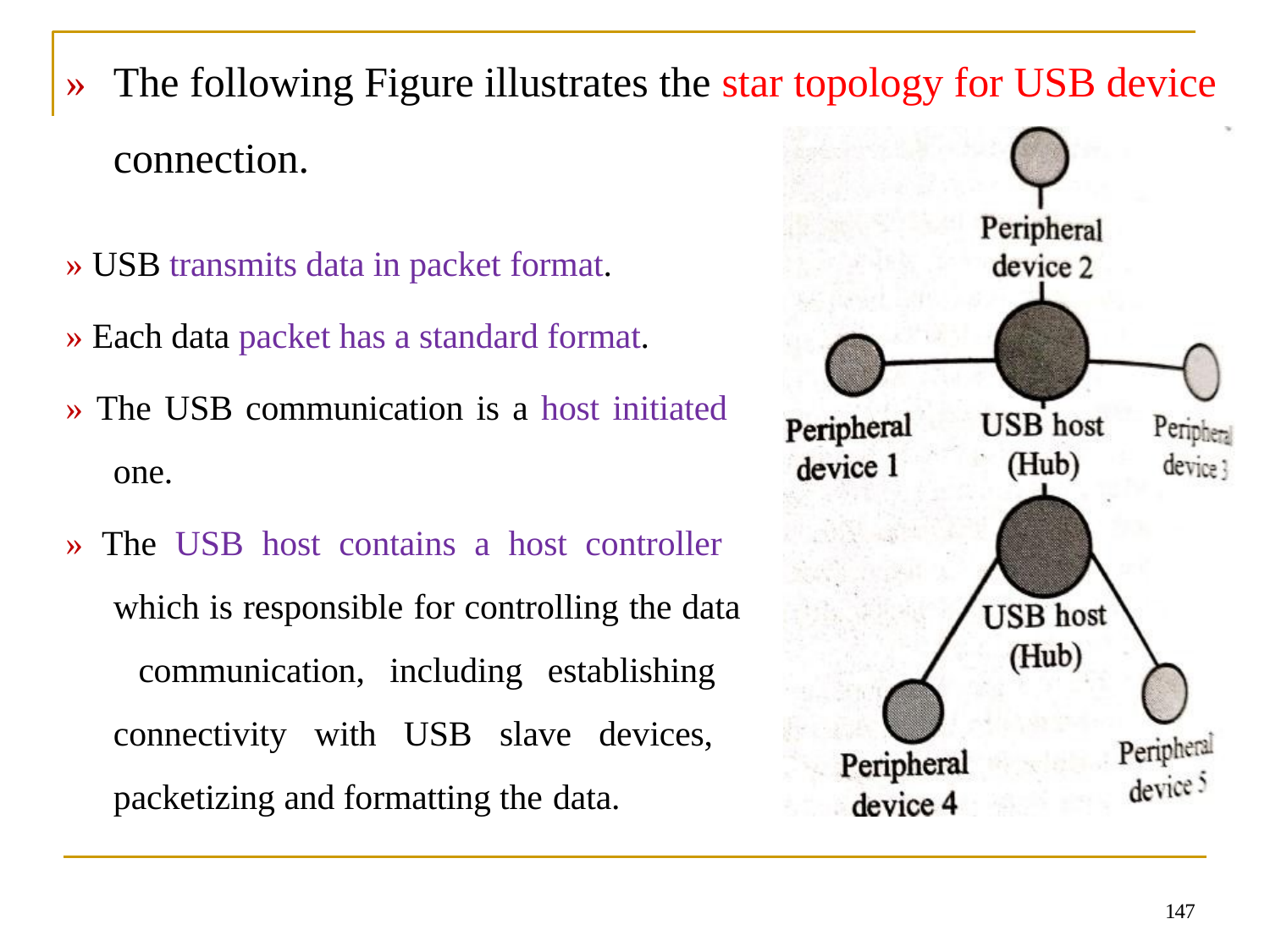

# »	The following Figure illustrates the star topology for USB device  connection.

» USB transmits data in packet format.
» Each data packet has a standard format.
» The USB communication is a host initiated  one.
» The USB host contains a host controller  which is responsible for controlling the data  communication, including establishing  connectivity with USB slave devices,  packetizing and formatting the data.

147